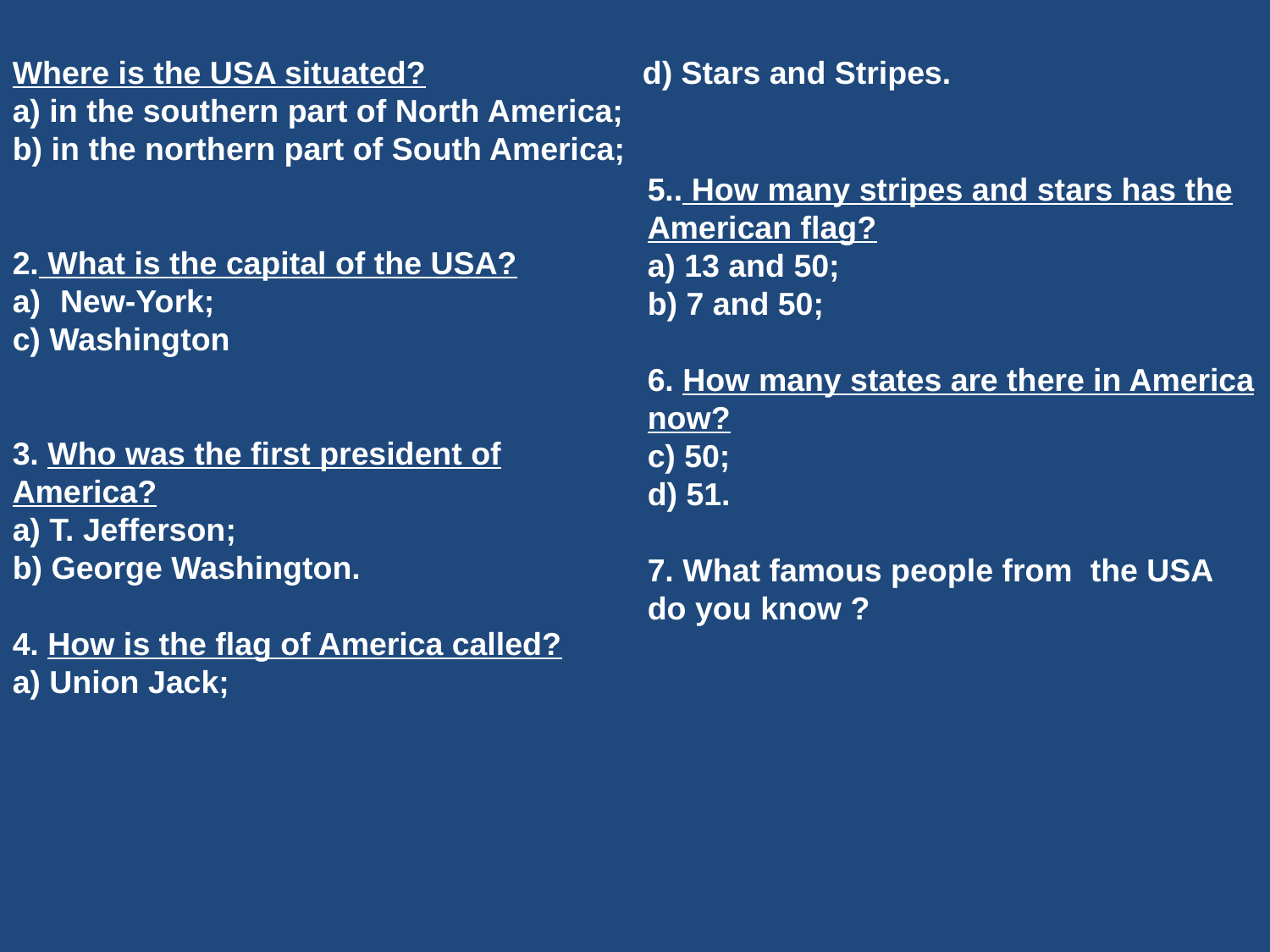

Where is the USA situated?
a) in the southern part of North America;
b) in the northern part of South America;

2. What is the capital of the USA?
New-York;
c) Washington

3. Who was the first president of America?
a) T. Jefferson;
b) George Washington.

4. How is the flag of America called?
a) Union Jack;
d) Stars and Stripes.

5.. How many stripes and stars has the American flag?
a) 13 and 50;
b) 7 and 50;

6. How many states are there in America now?
c) 50;
d) 51.

7. What famous people from  the USA do you know ?
#